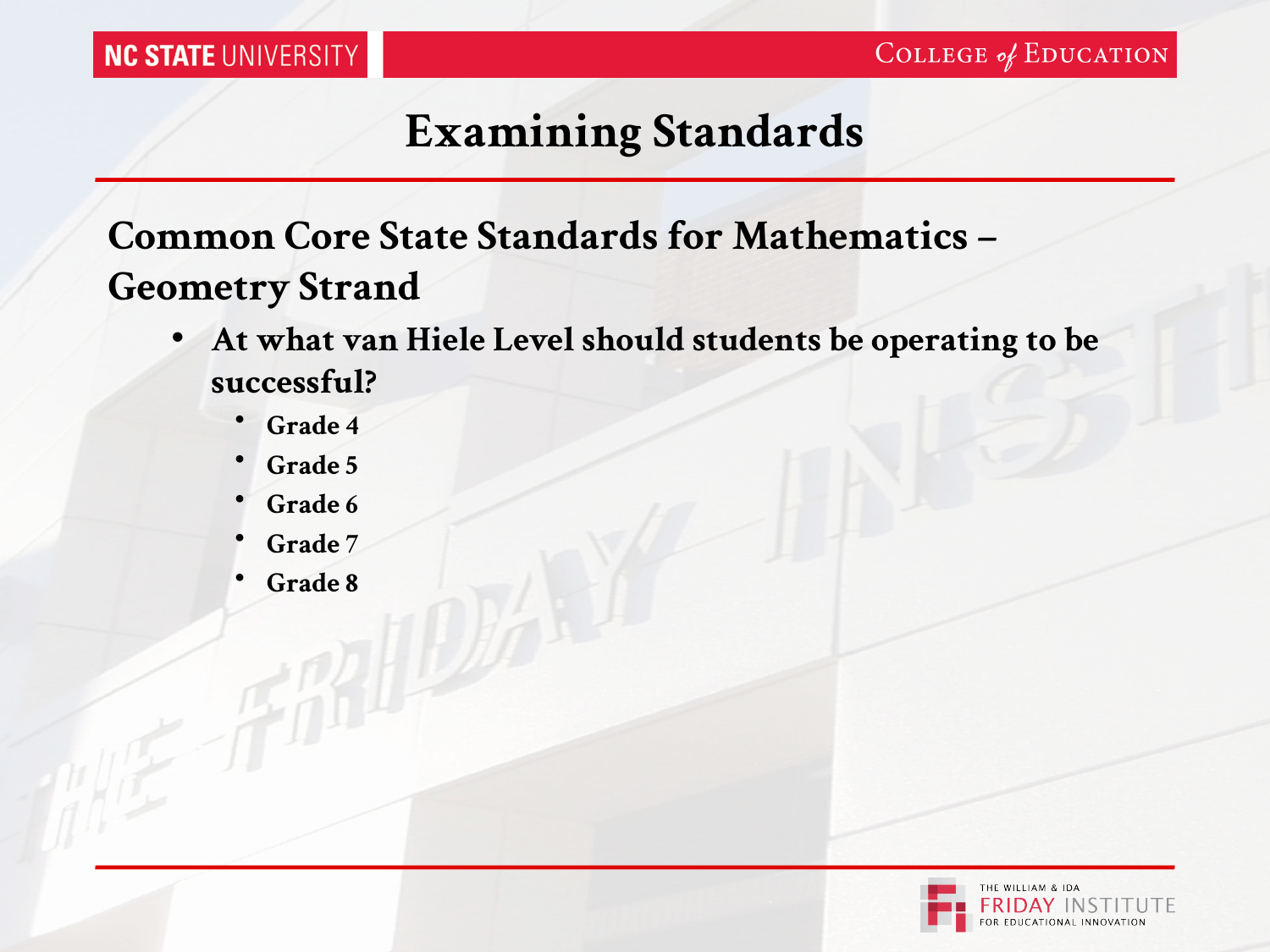

# Examining Standards
Common Core State Standards for Mathematics – Geometry Strand
At what van Hiele Level should students be operating to be successful?
Grade 4
Grade 5
Grade 6
Grade 7
Grade 8